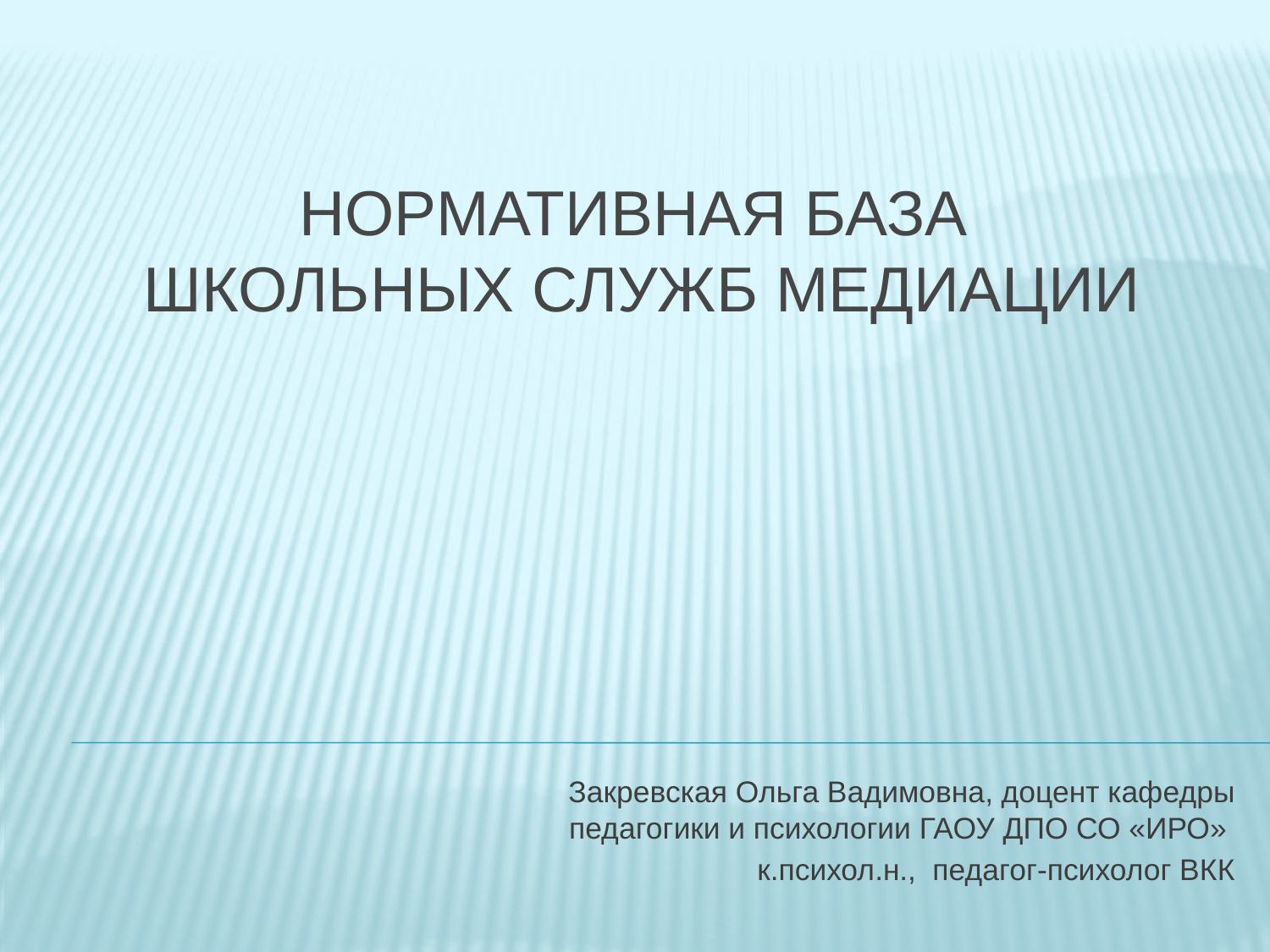

# Нормативная база школьных служб медиации

Закревская Ольга Вадимовна, доцент кафедры педагогики и психологии ГАОУ ДПО СО «ИРО»
к.психол.н.,  педагог-психолог ВКК